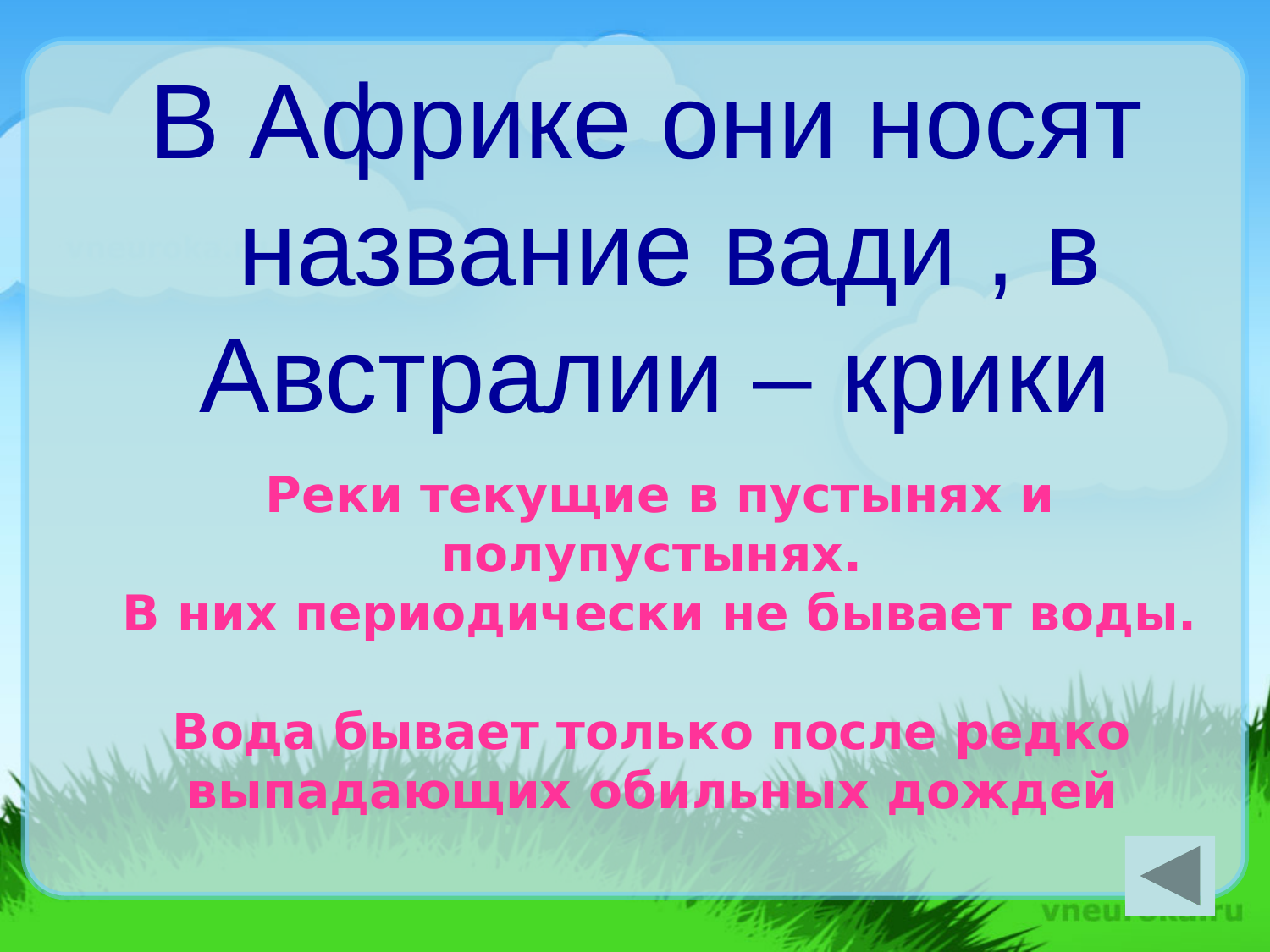

В Африке они носят название вади , в Австралии – крики
Реки текущие в пустынях и полупустынях.
В них периодически не бывает воды.
Вода бывает только после редко
выпадающих обильных дождей